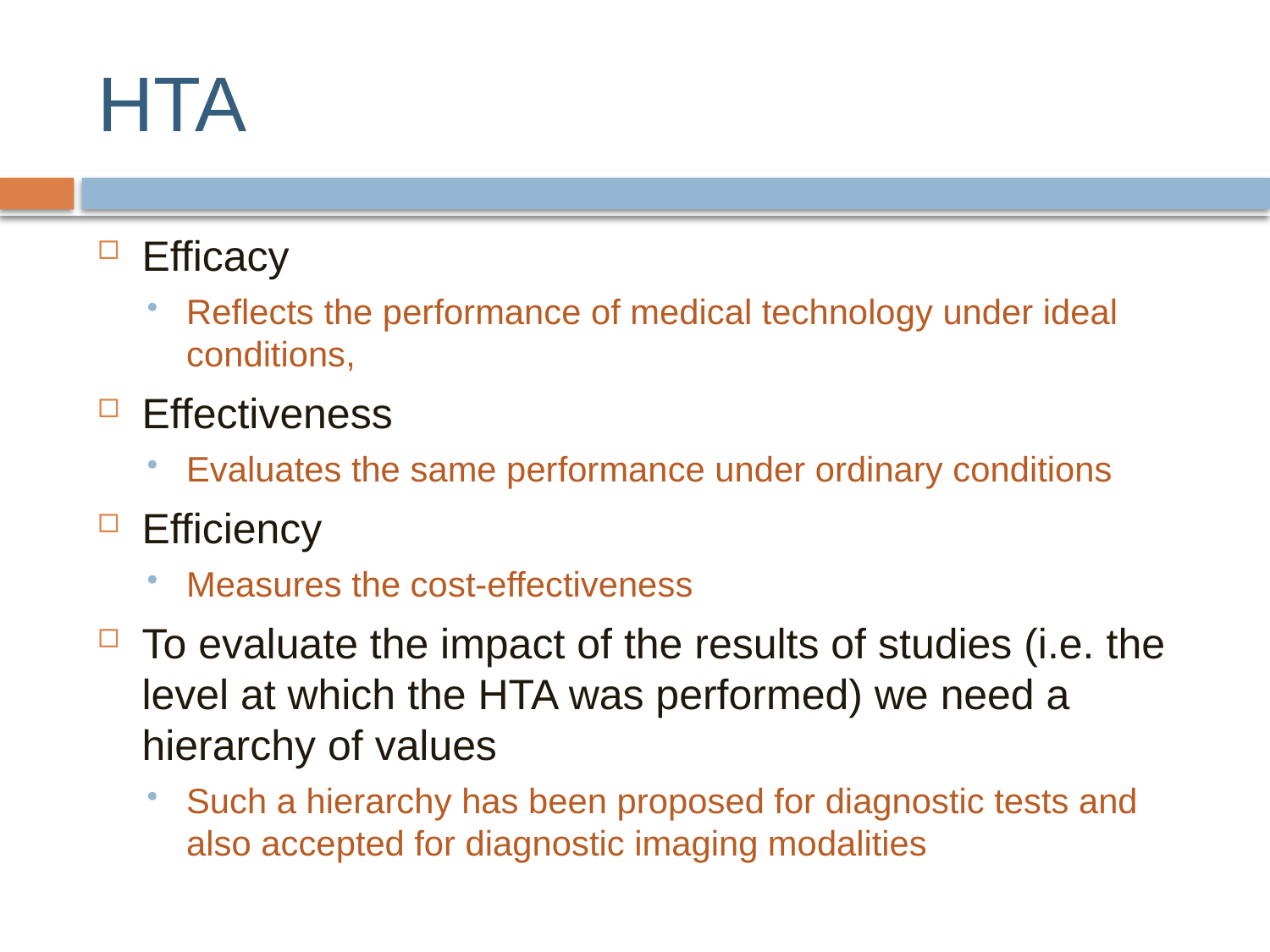

# HTA
Efficacy
Reflects the performance of medical technology under ideal conditions,
Effectiveness
Evaluates the same performance under ordinary conditions
Efficiency
Measures the cost-effectiveness
To evaluate the impact of the results of studies (i.e. the level at which the HTA was performed) we need a hierarchy of values
Such a hierarchy has been proposed for diagnostic tests and also accepted for diagnostic imaging modalities